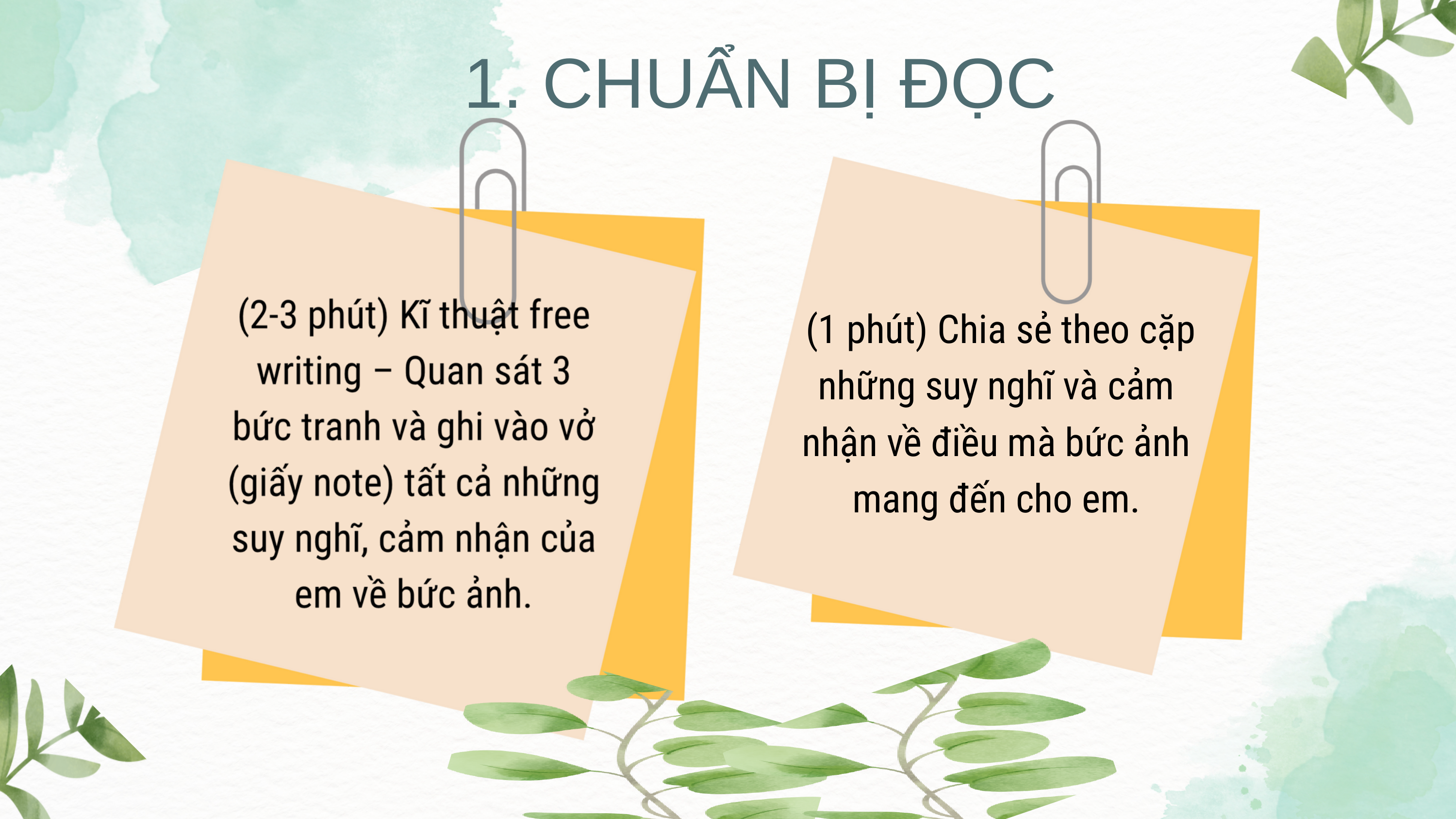

1. CHUẨN BỊ ĐỌC

 (1 phút) Chia sẻ theo cặp những suy nghĩ và cảm nhận về điều mà bức ảnh mang đến cho em.